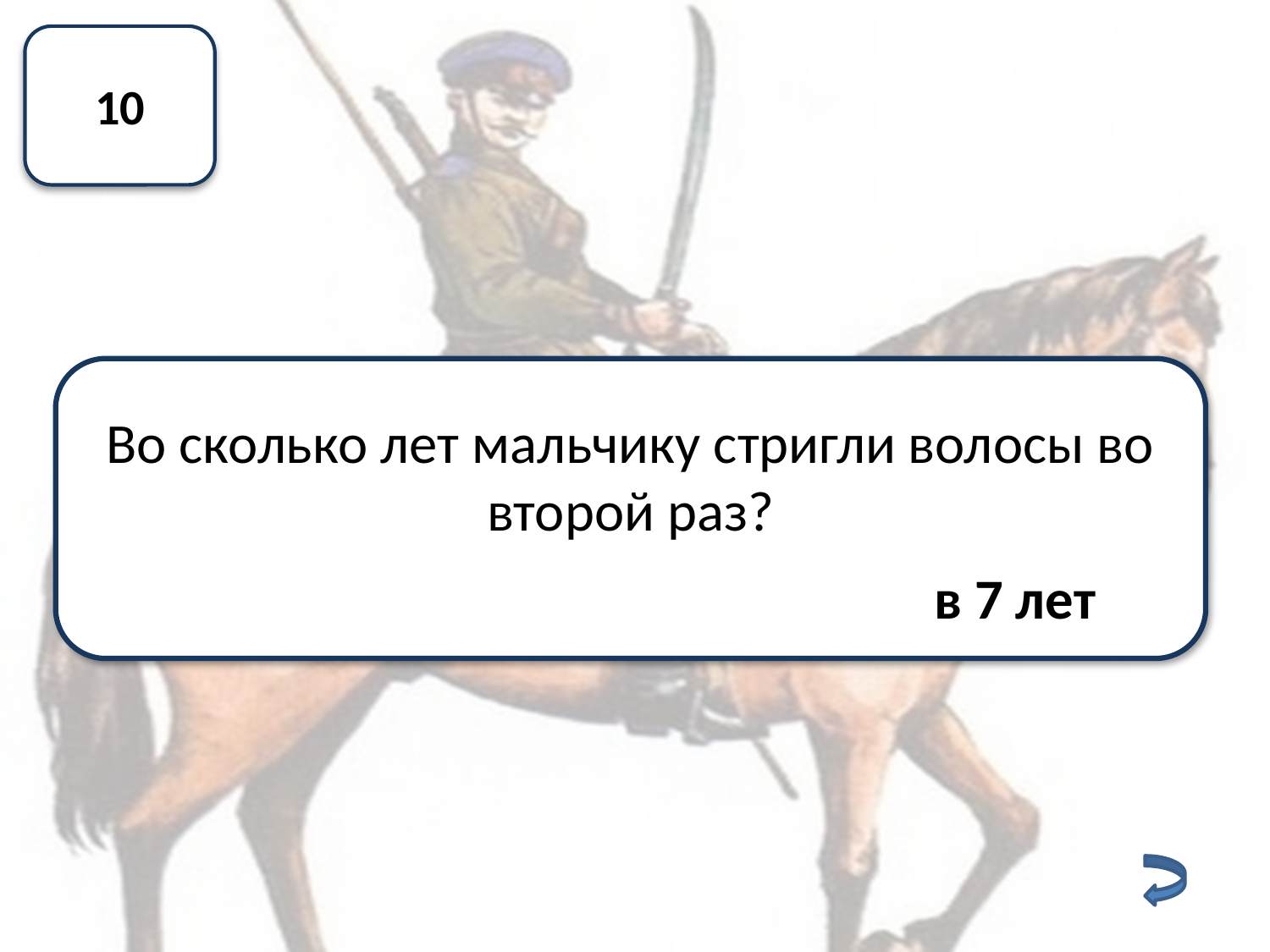

10
Во сколько лет мальчику стригли волосы во второй раз?

в 7 лет